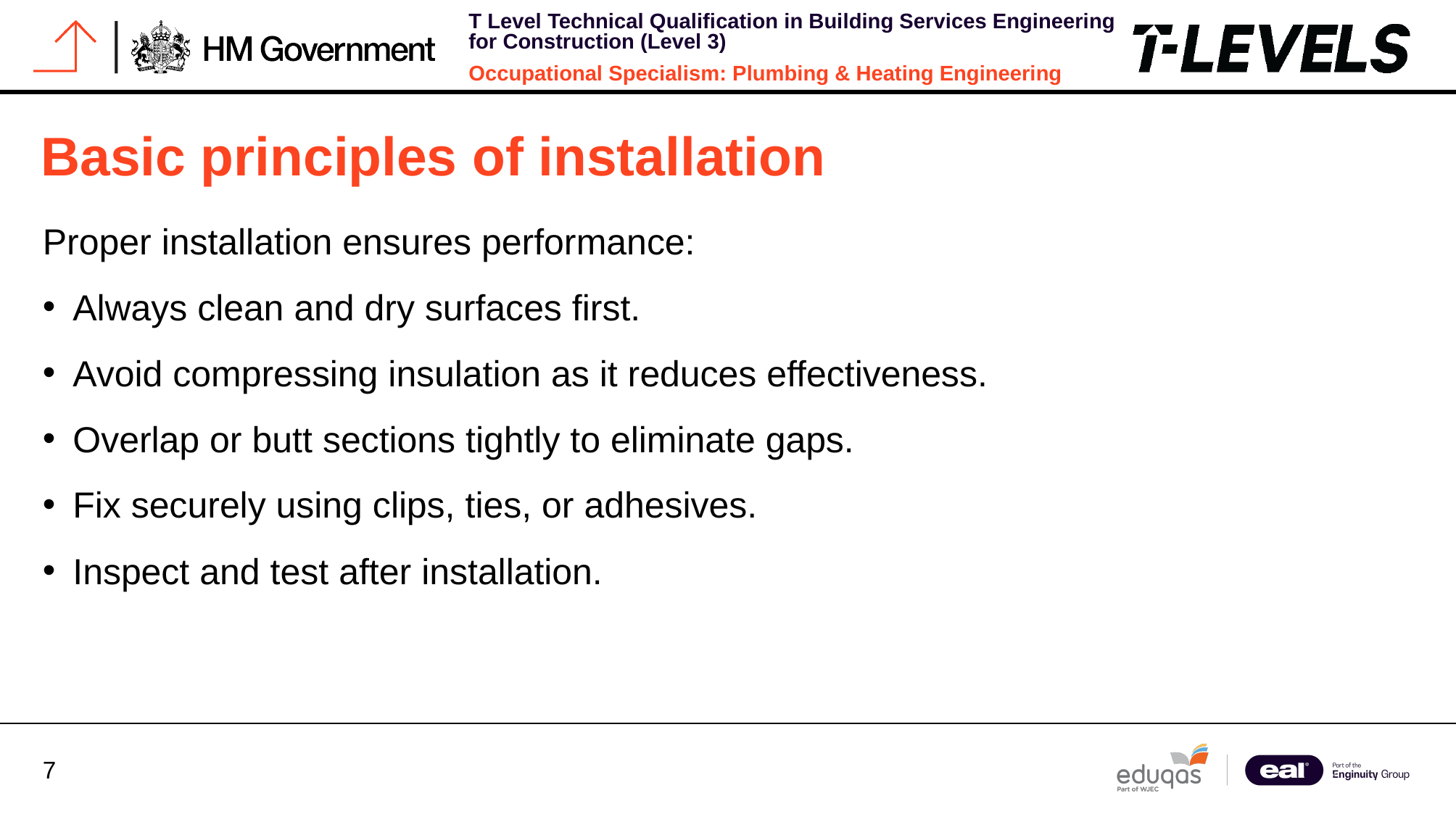

# Basic principles of installation
Proper installation ensures performance:
Always clean and dry surfaces first.
Avoid compressing insulation as it reduces effectiveness.
Overlap or butt sections tightly to eliminate gaps.
Fix securely using clips, ties, or adhesives.
Inspect and test after installation.